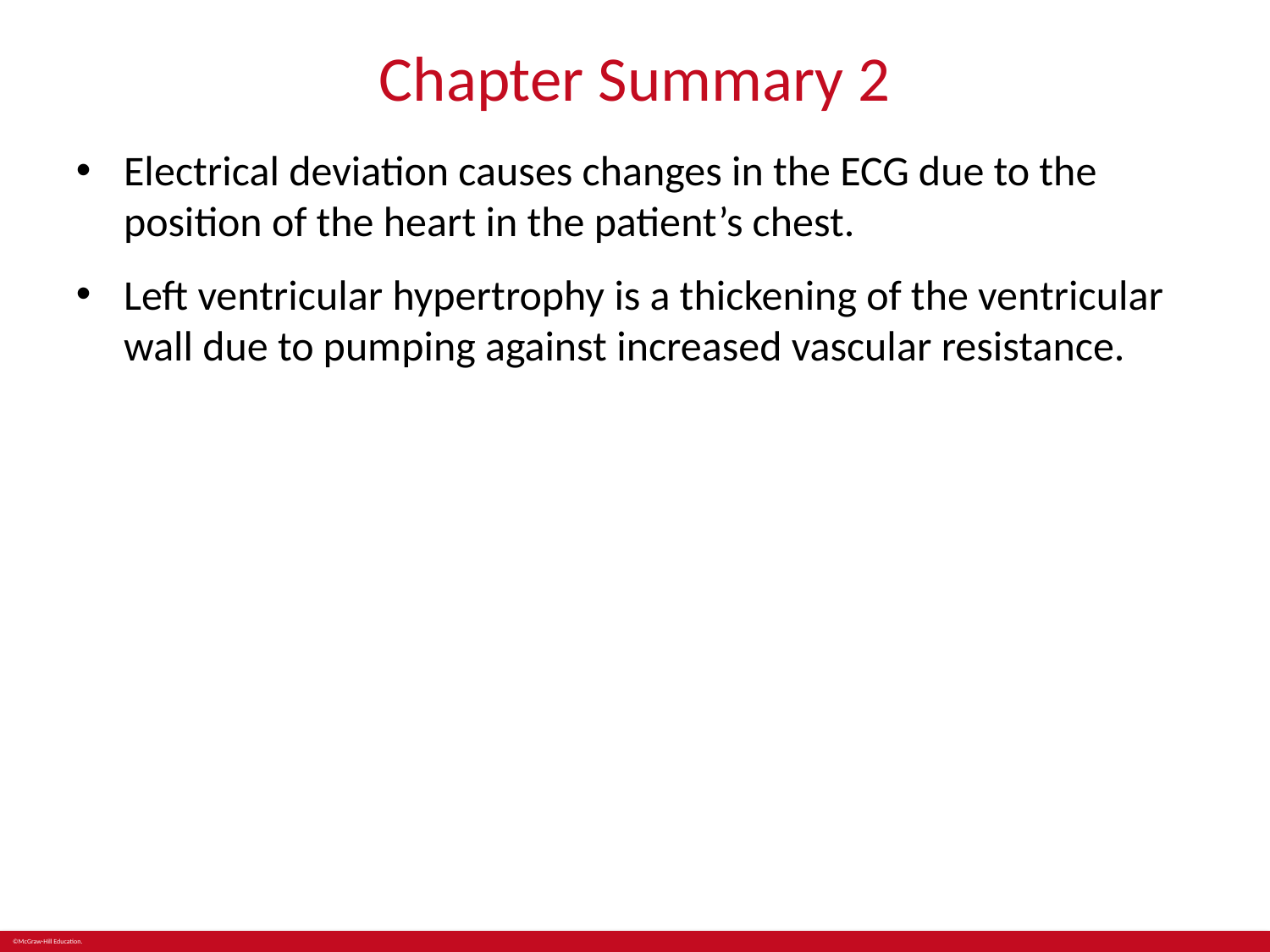

# Chapter Summary 2
Electrical deviation causes changes in the ECG due to the position of the heart in the patient’s chest.
Left ventricular hypertrophy is a thickening of the ventricular wall due to pumping against increased vascular resistance.